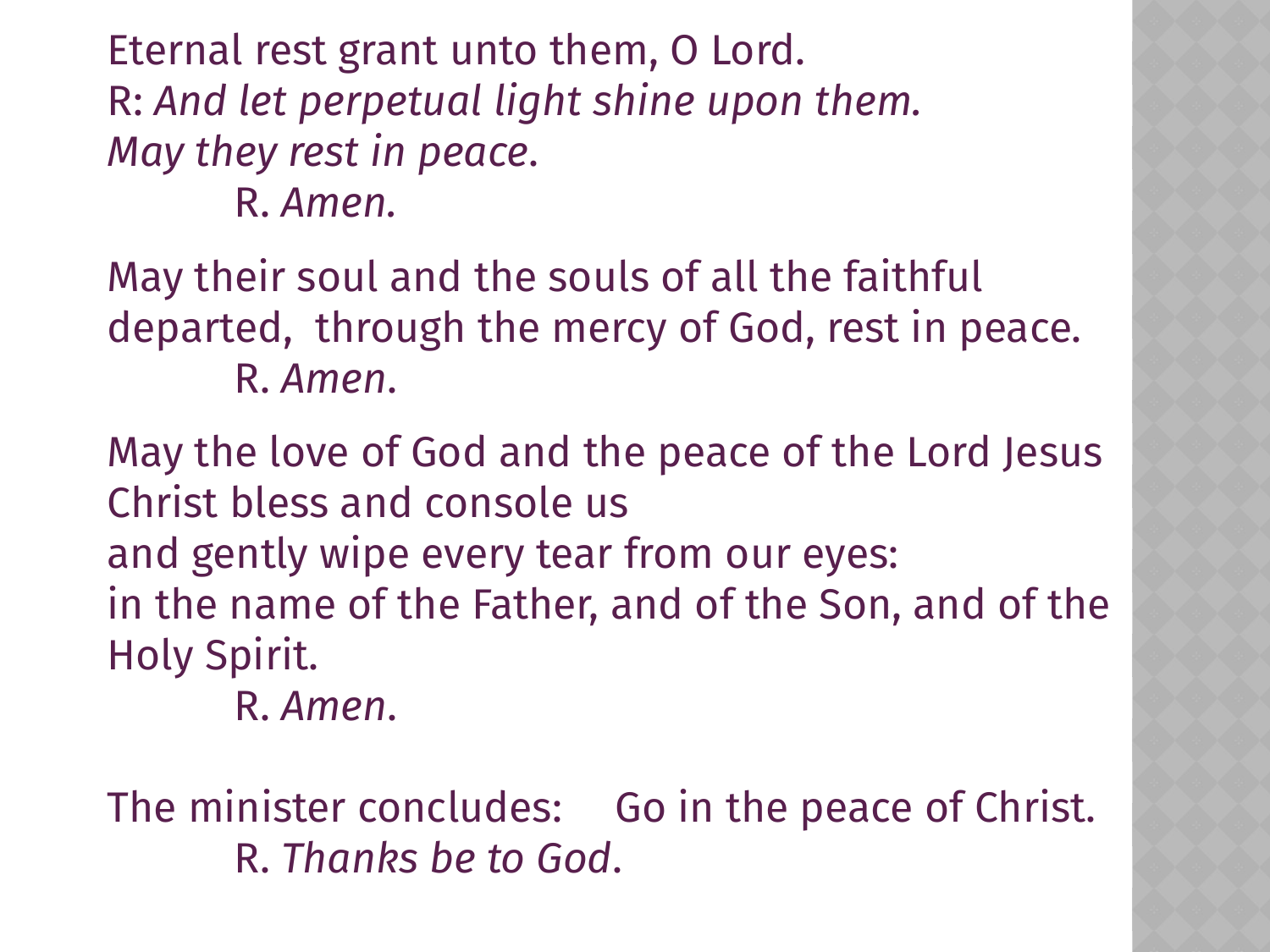

Eternal rest grant unto them, O Lord.
R: And let perpetual light shine upon them.
May they rest in peace.
	R. Amen.

May their soul and the souls of all the faithful departed,  through the mercy of God, rest in peace.
	R. Amen.

May the love of God and the peace of the Lord Jesus Christ bless and console us
and gently wipe every tear from our eyes:
in the name of the Father, and of the Son, and of the Holy Spirit.
	R. Amen.

The minister concludes:	Go in the peace of Christ.
	R. Thanks be to God.